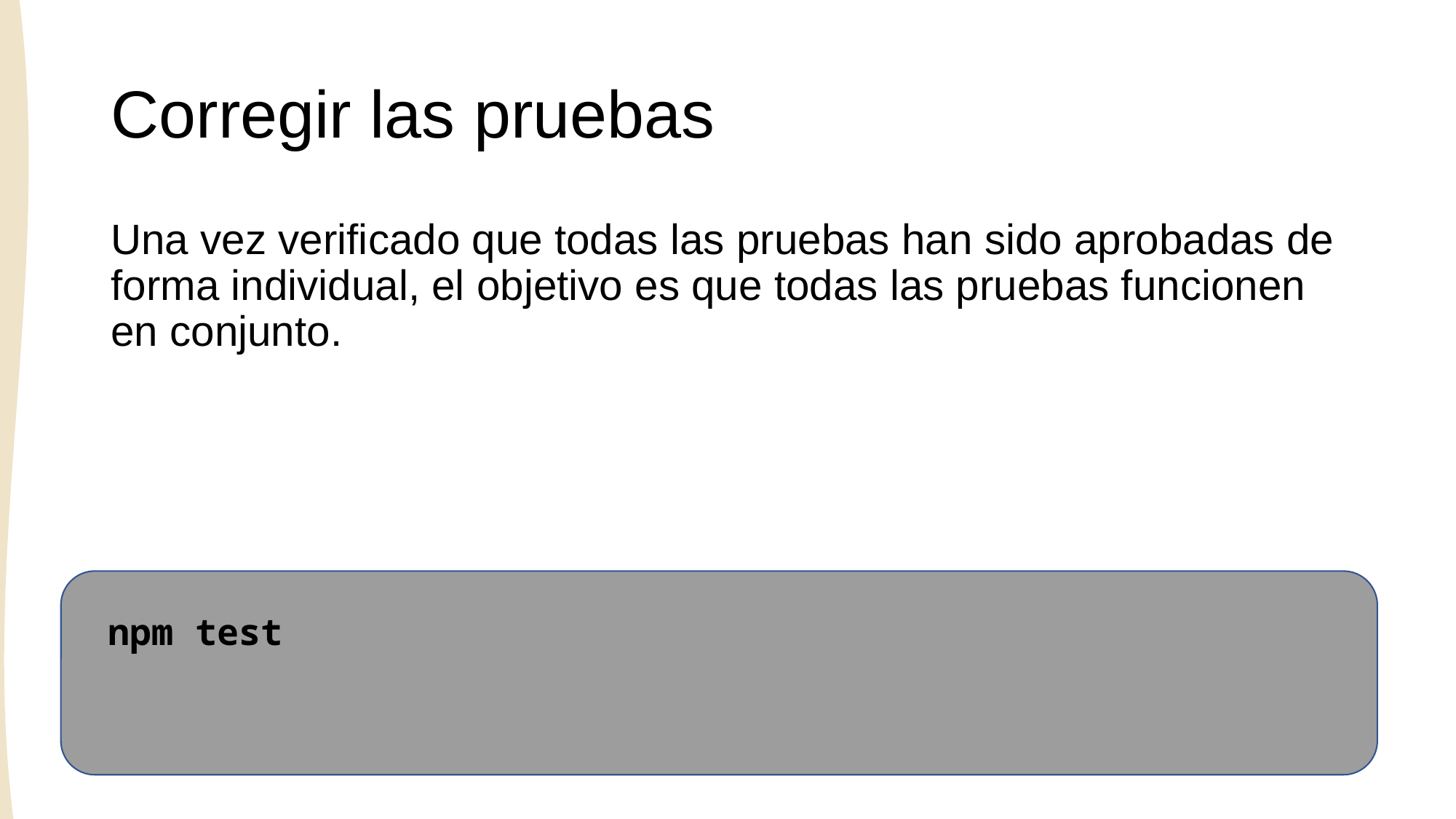

# Corregir las pruebas
Una vez verificado que todas las pruebas han sido aprobadas de forma individual, el objetivo es que todas las pruebas funcionen en conjunto.

npm test